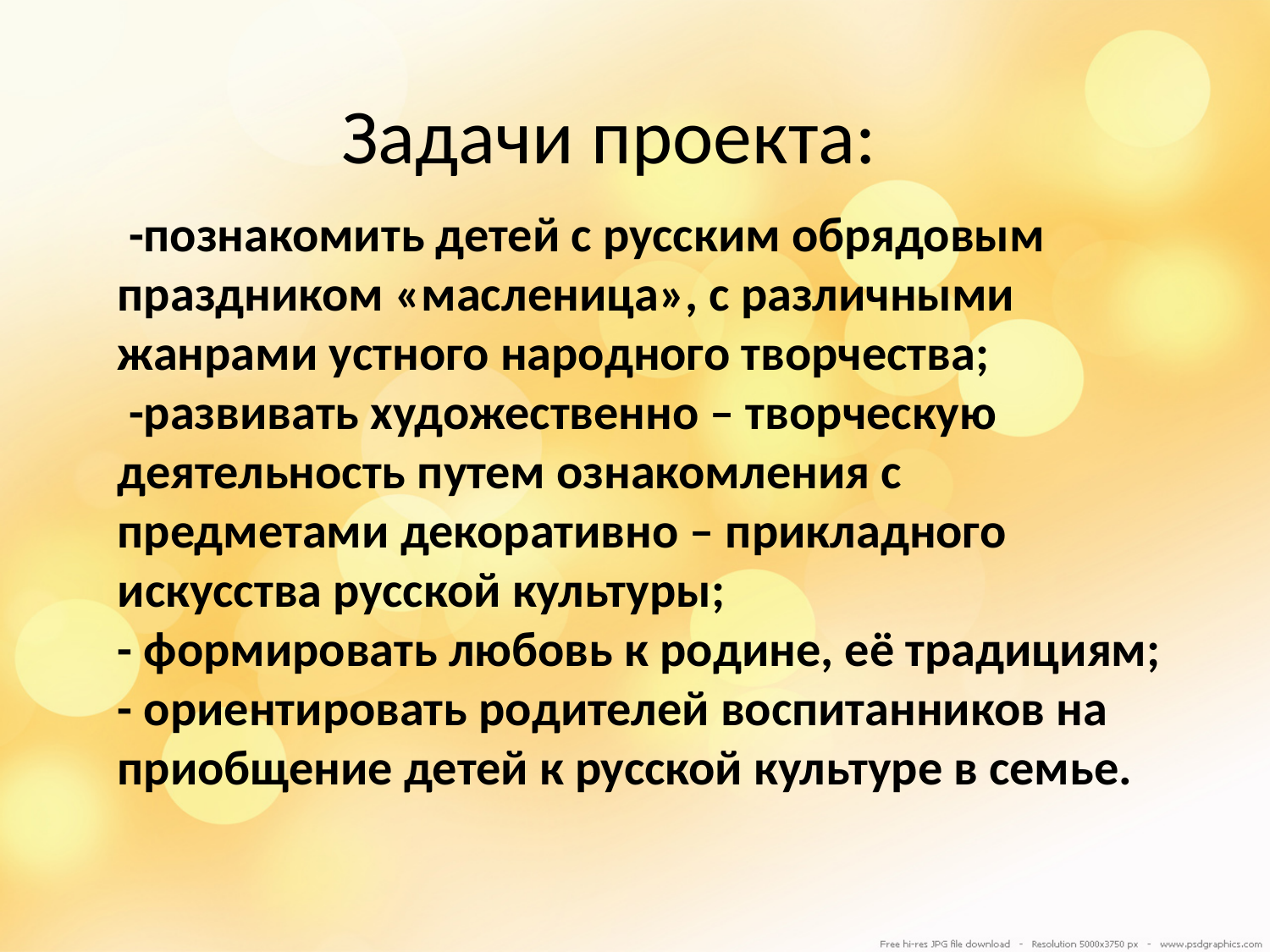

Задачи проекта:
# -познакомить детей с русским обрядовым праздником «масленица», с различными жанрами устного народного творчества; -развивать художественно – творческую деятельность путем ознакомления с предметами декоративно – прикладного искусства русской культуры; - формировать любовь к родине, её традициям; - ориентировать родителей воспитанников на   приобщение детей к русской культуре в семье.